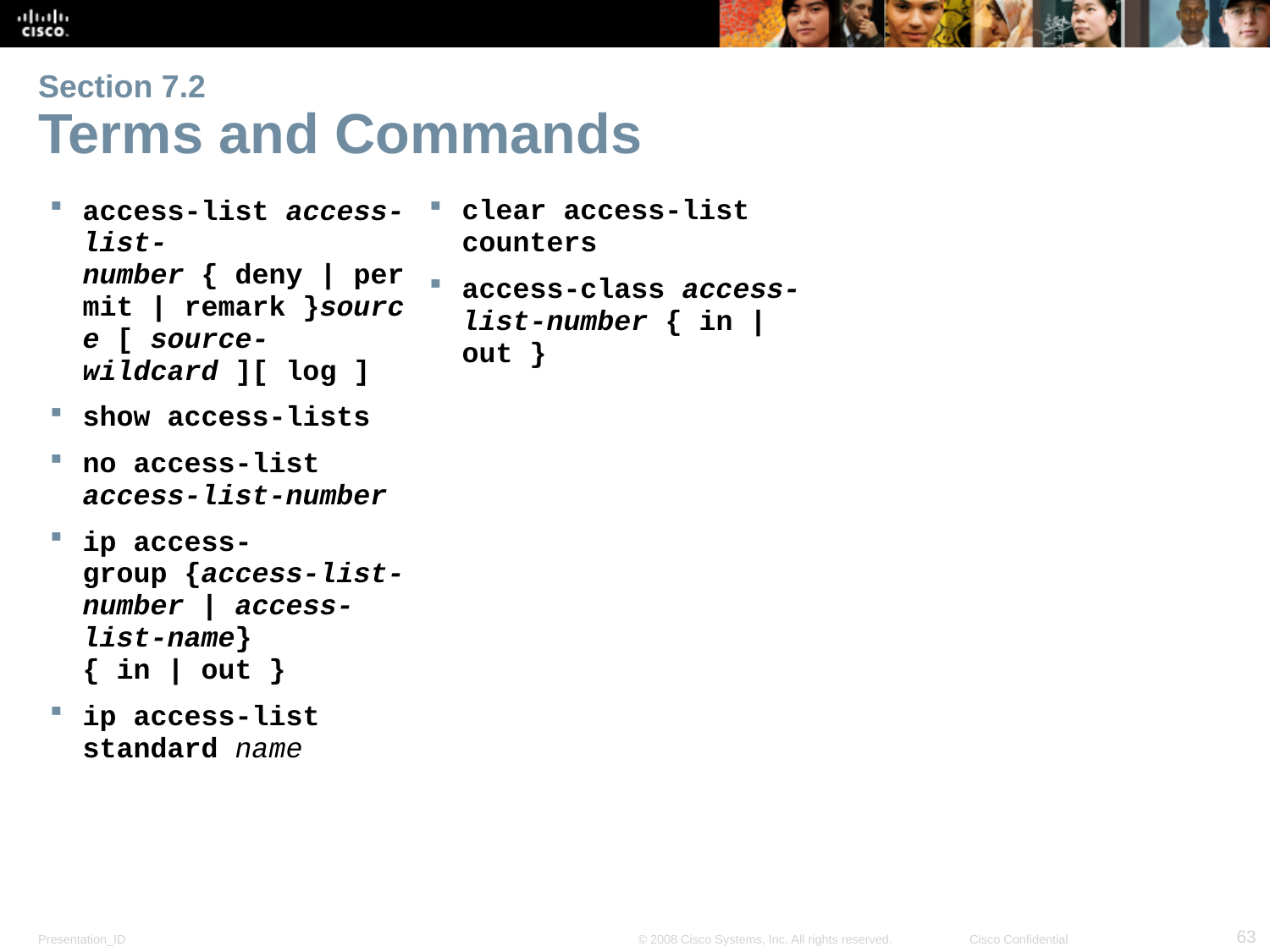

# Section 7.2 Terms and Commands
access-list access-list-number { deny | permit | remark }source [ source-wildcard ][ log ]
show access-lists
no access-list access-list-number
ip access-group {access-list-number | access-list-name} { in | out }
ip access-list standard name
clear access-list counters
access-class access-list-number { in |out }